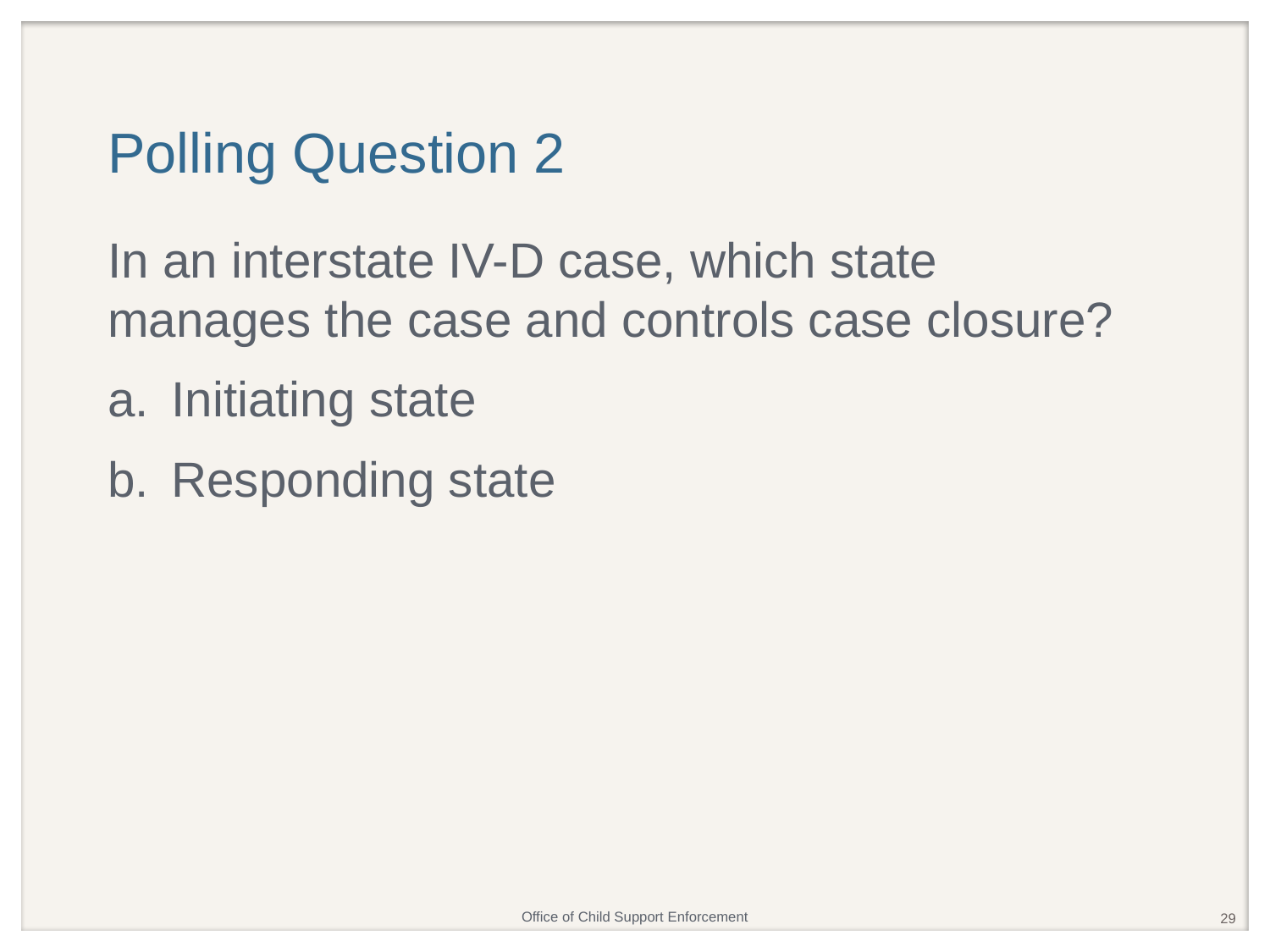

# Polling Question 2
In an interstate IV-D case, which state manages the case and controls case closure?
Initiating state
Responding state
29